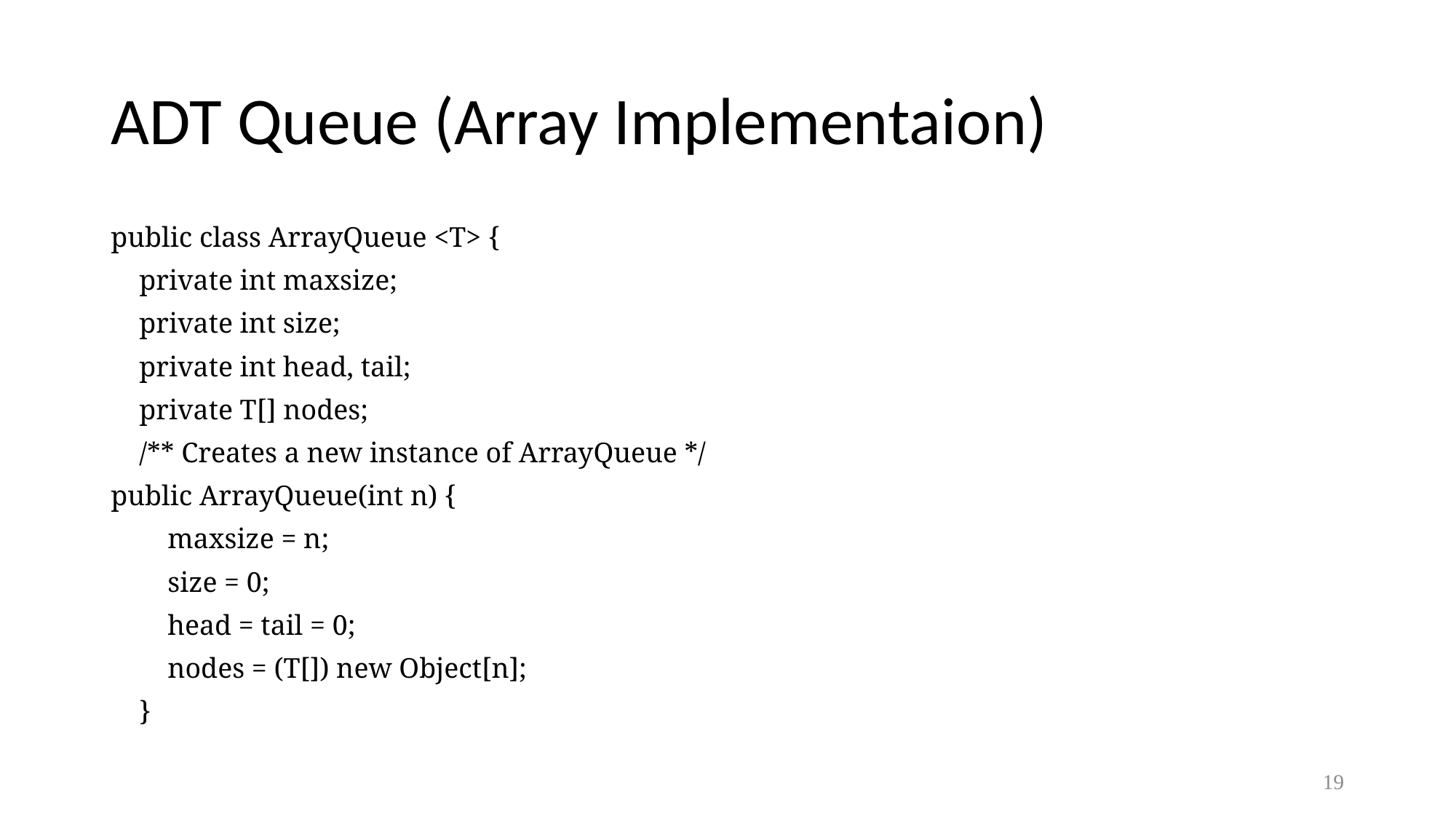

# ADT Queue (Array Implementaion)
public class ArrayQueue <T> {
    private int maxsize;
    private int size;
    private int head, tail;
    private T[] nodes;
    /** Creates a new instance of ArrayQueue */
public ArrayQueue(int n) {
        maxsize = n;
        size = 0;
        head = tail = 0;
        nodes = (T[]) new Object[n];
    }
19